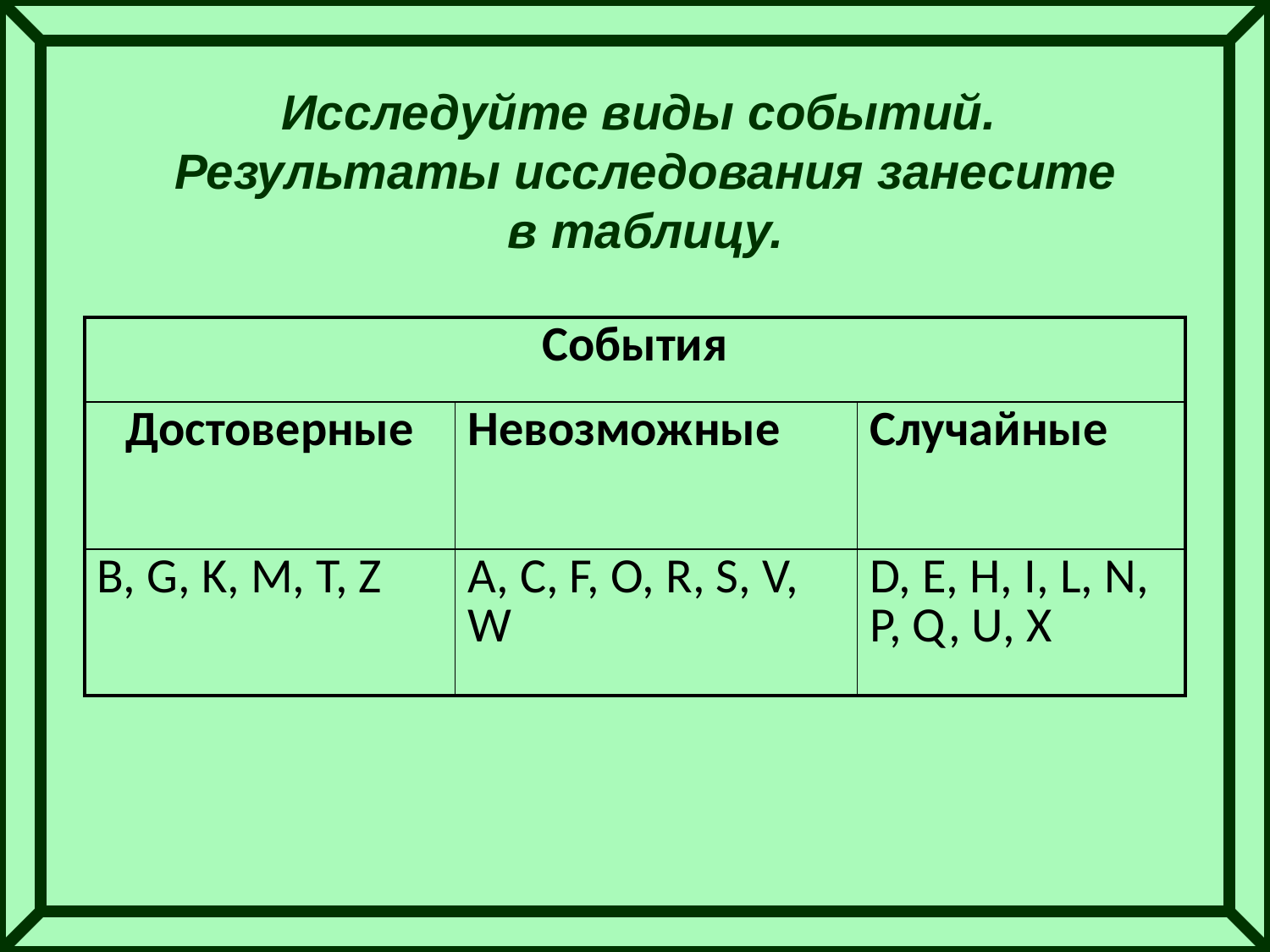

Исследуйте виды событий.
Результаты исследования занесите в таблицу.
| События |  |  |
| --- | --- | --- |
| Достоверные | Невозможные | Случайные |
| B, G, K, M, T, Z | A, C, F, O, R, S, V, W | D, E, H, I, L, N, P, Q, U, X |